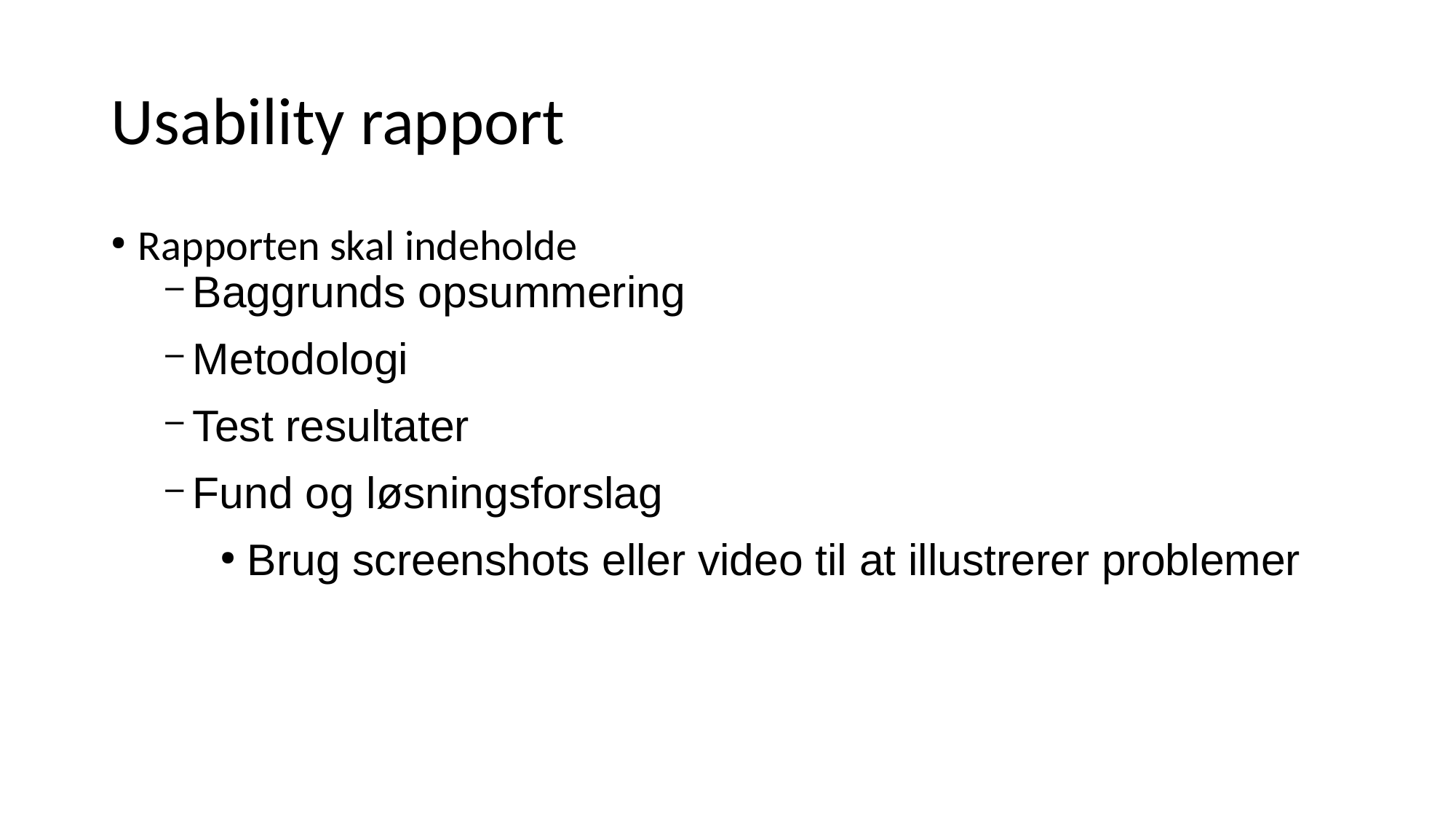

Usability rapport
Rapporten skal indeholde
Baggrunds opsummering
Metodologi
Test resultater
Fund og løsningsforslag
Brug screenshots eller video til at illustrerer problemer